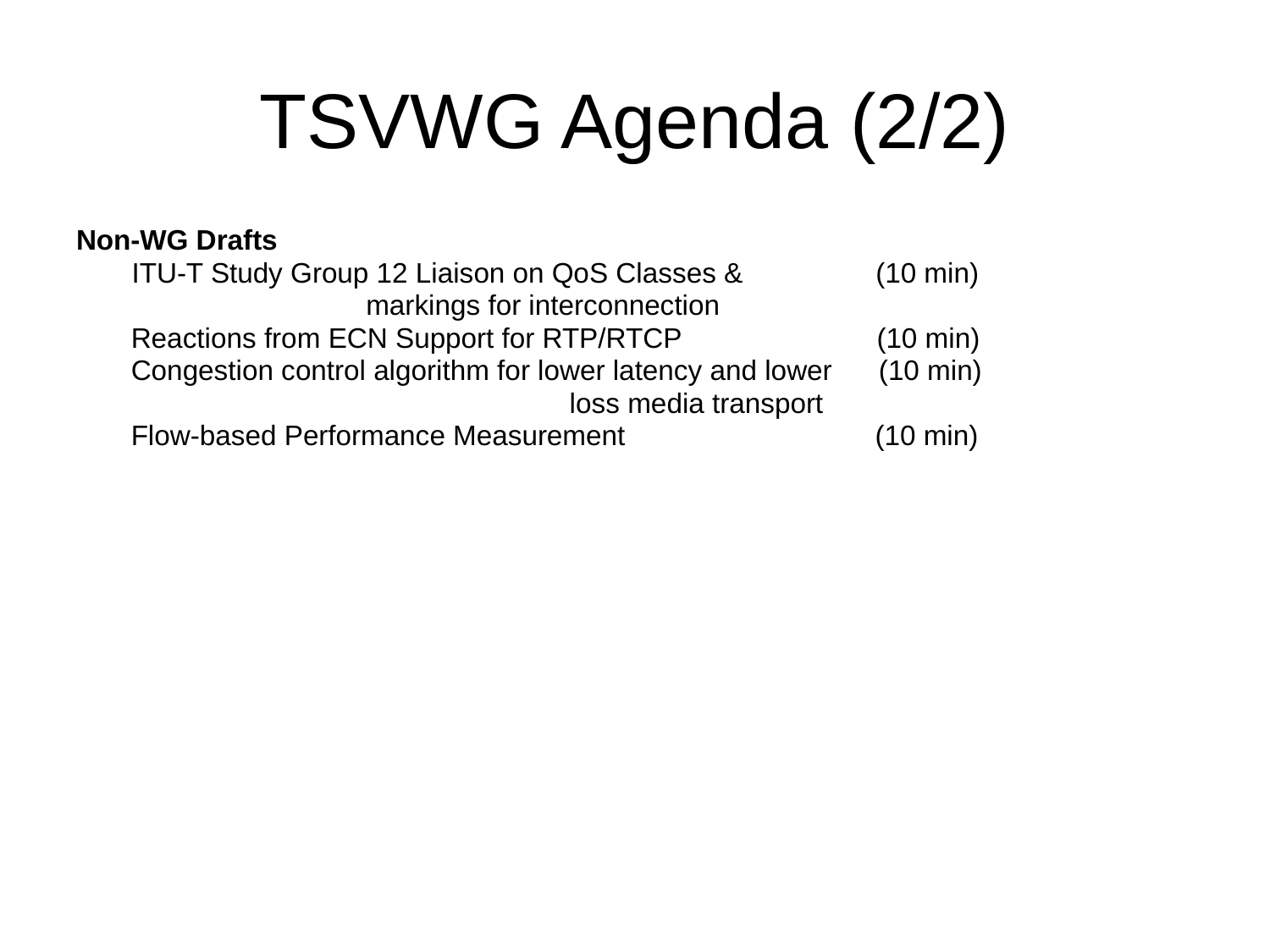

TSVWG Agenda (2/2)
Non-WG Drafts
	 ITU-T Study Group 12 Liaison on QoS Classes &                 (10 min)
                                     markings for interconnection
       Reactions from ECN Support for RTP/RTCP                         (10 min)
       Congestion control algorithm for lower latency and lower      (10 min)
                                                               loss media transport
       Flow-based Performance Measurement                                (10 min)